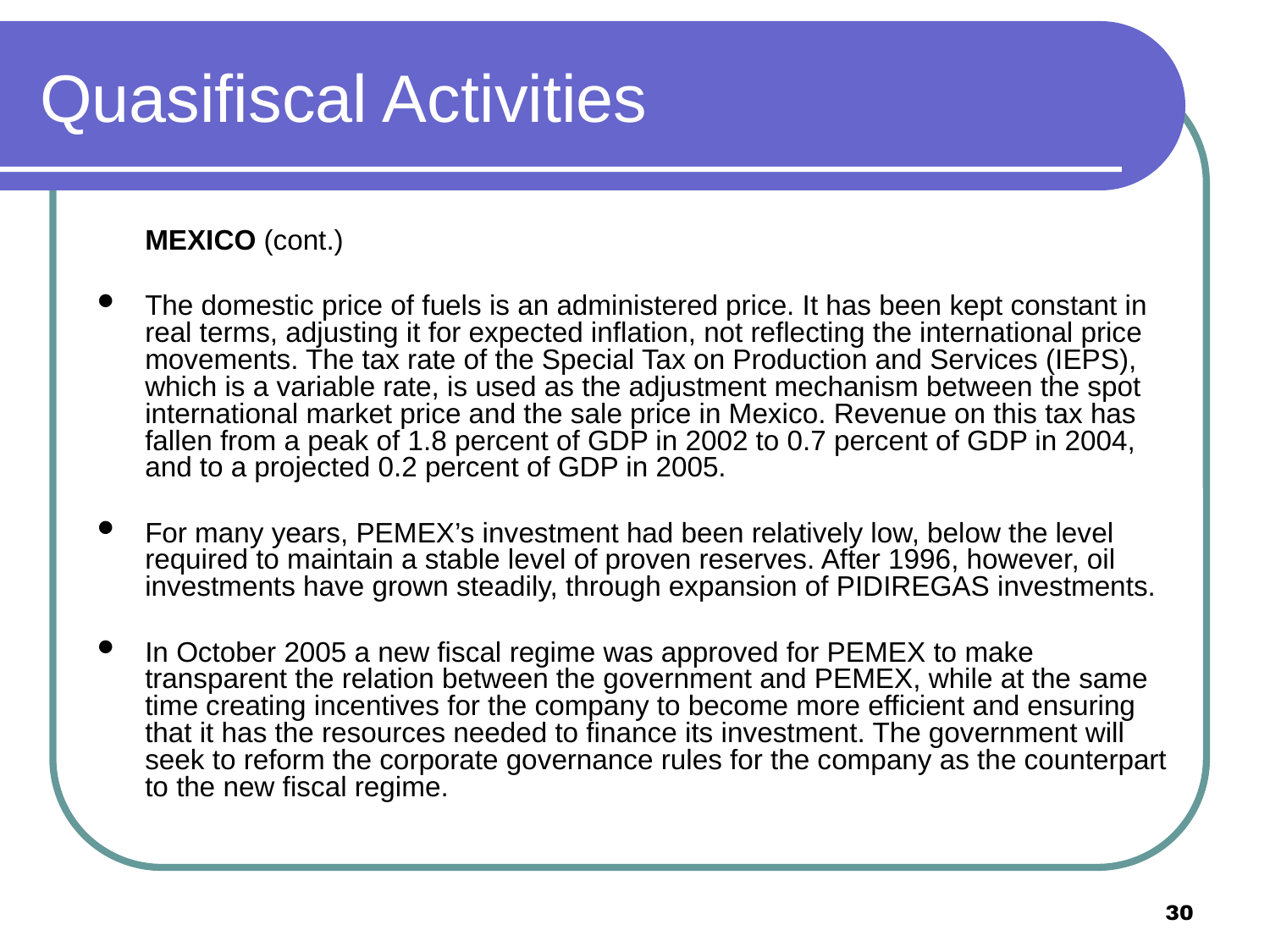

# Quasifiscal Activities
	MEXICO (cont.)

The domestic price of fuels is an administered price. It has been kept constant in real terms, adjusting it for expected inflation, not reflecting the international price movements. The tax rate of the Special Tax on Production and Services (IEPS), which is a variable rate, is used as the adjustment mechanism between the spot international market price and the sale price in Mexico. Revenue on this tax has fallen from a peak of 1.8 percent of GDP in 2002 to 0.7 percent of GDP in 2004, and to a projected 0.2 percent of GDP in 2005.

For many years, PEMEX’s investment had been relatively low, below the level required to maintain a stable level of proven reserves. After 1996, however, oil investments have grown steadily, through expansion of PIDIREGAS investments.

In October 2005 a new fiscal regime was approved for PEMEX to make transparent the relation between the government and PEMEX, while at the same time creating incentives for the company to become more efficient and ensuring that it has the resources needed to finance its investment. The government will seek to reform the corporate governance rules for the company as the counterpart to the new fiscal regime.
30